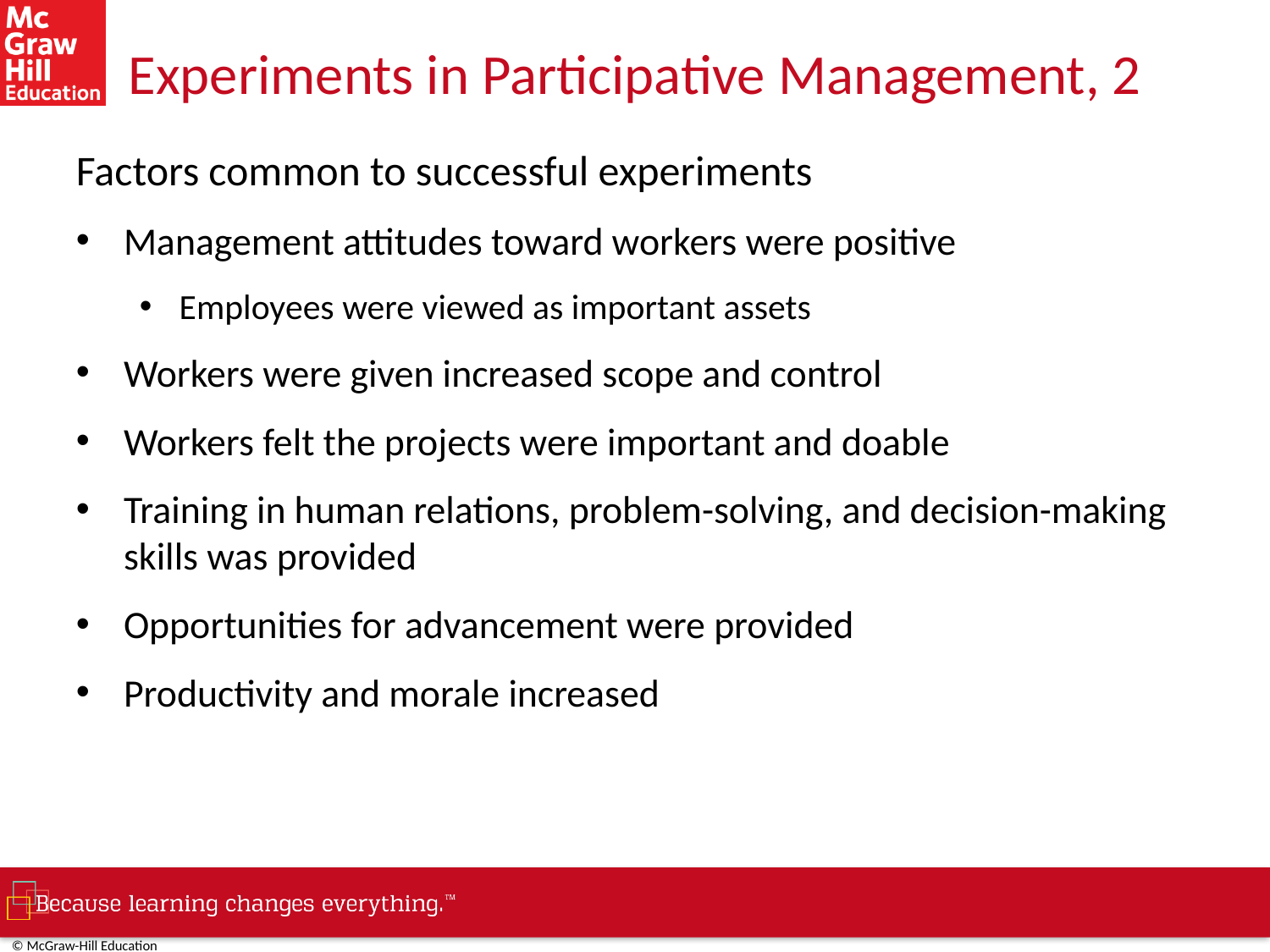

# Experiments in Participative Management, 2
Factors common to successful experiments
Management attitudes toward workers were positive
Employees were viewed as important assets
Workers were given increased scope and control
Workers felt the projects were important and doable
Training in human relations, problem-solving, and decision-making skills was provided
Opportunities for advancement were provided
Productivity and morale increased